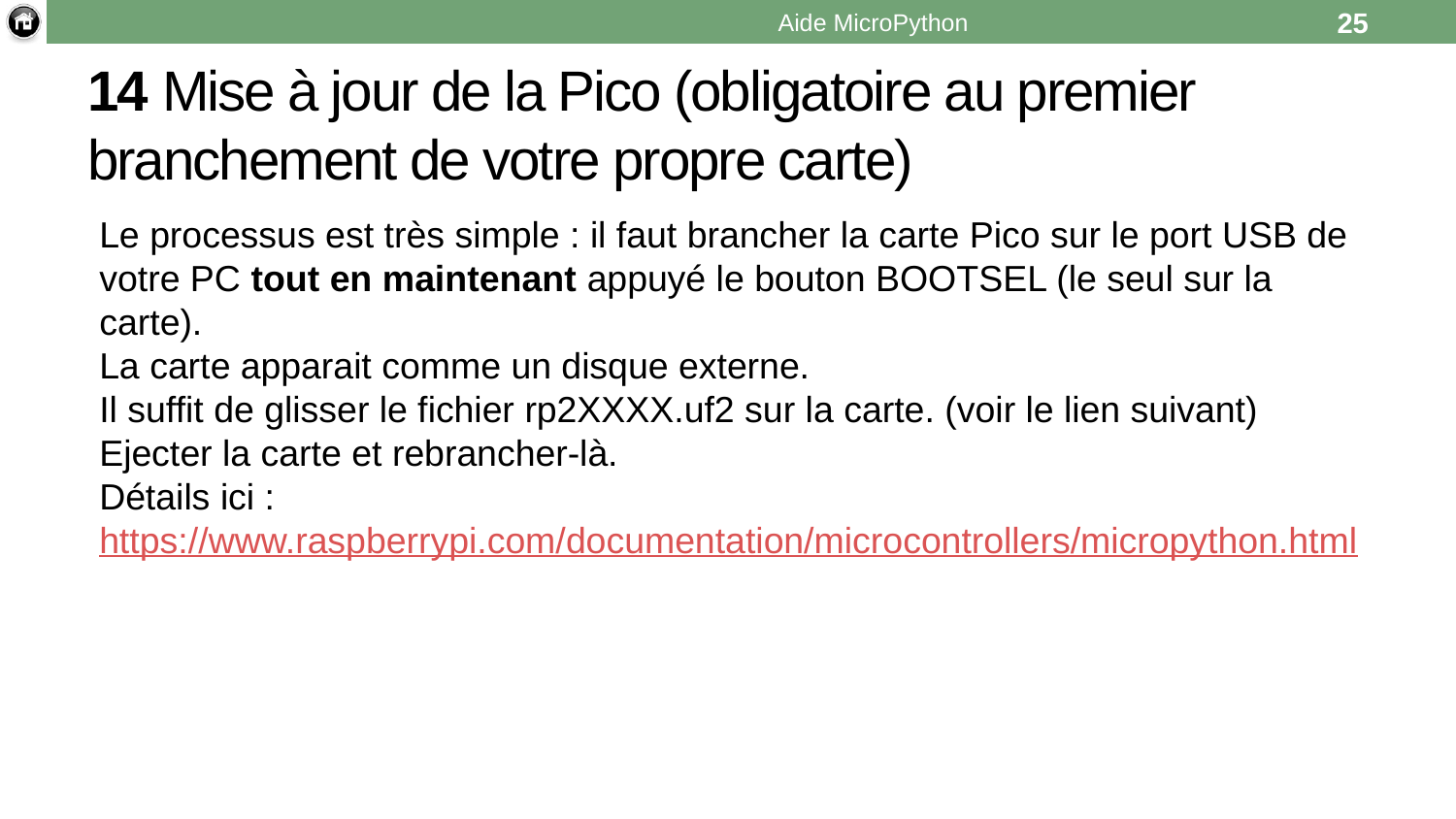

Aide MicroPython
25
# 14 Mise à jour de la Pico (obligatoire au premier branchement de votre propre carte)

Le processus est très simple : il faut brancher la carte Pico sur le port USB de votre PC tout en maintenant appuyé le bouton BOOTSEL (le seul sur la carte).
La carte apparait comme un disque externe.
Il suffit de glisser le fichier rp2XXXX.uf2 sur la carte. (voir le lien suivant)
Ejecter la carte et rebrancher-là.
Détails ici : https://www.raspberrypi.com/documentation/microcontrollers/micropython.html